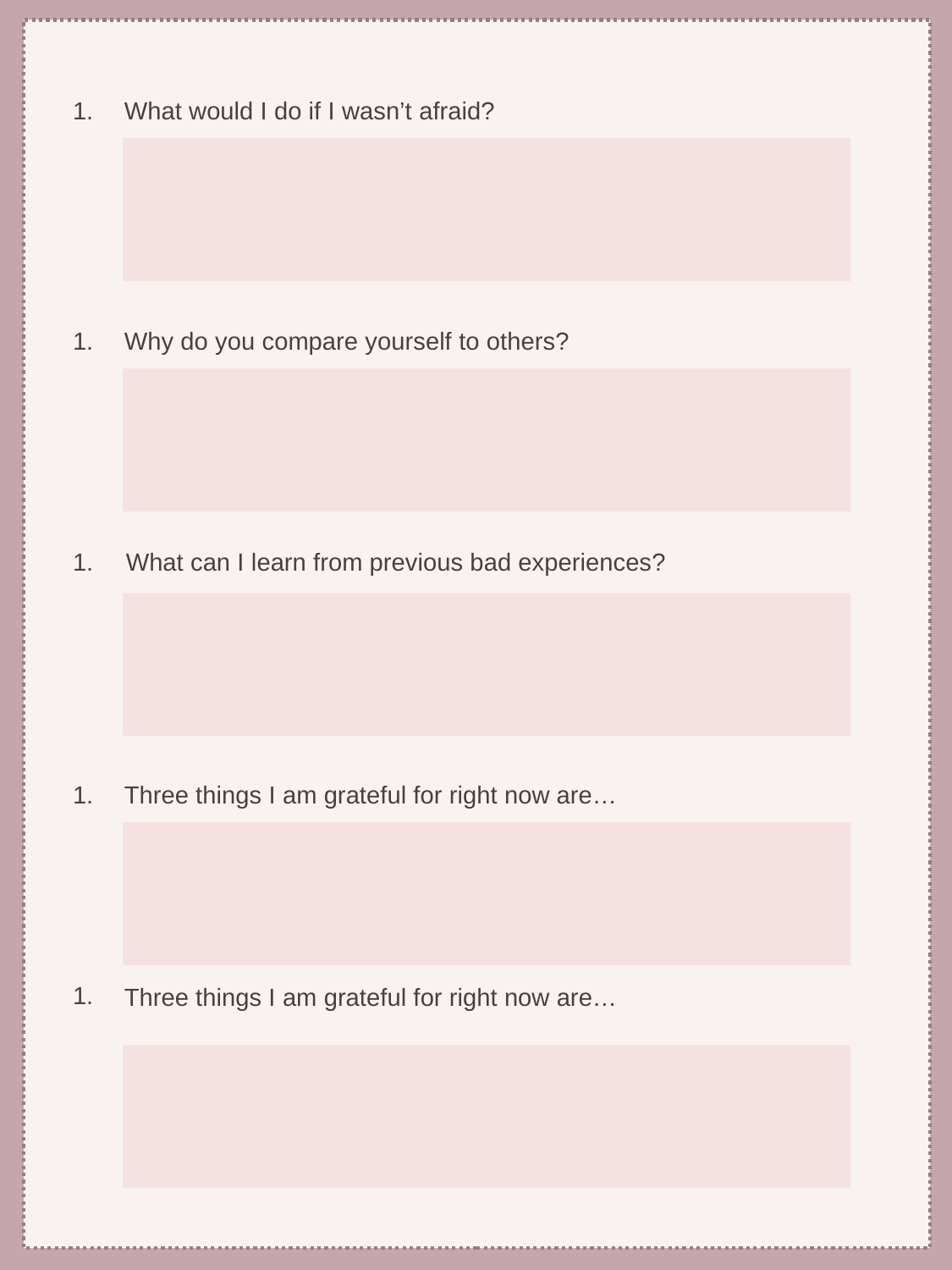

1.
What would I do if I wasn’t afraid?

1.
Why do you compare yourself to others?

What can I learn from previous bad experiences?
1.

1.
Three things I am grateful for right now are…

1.
Three things I am grateful for right now are…